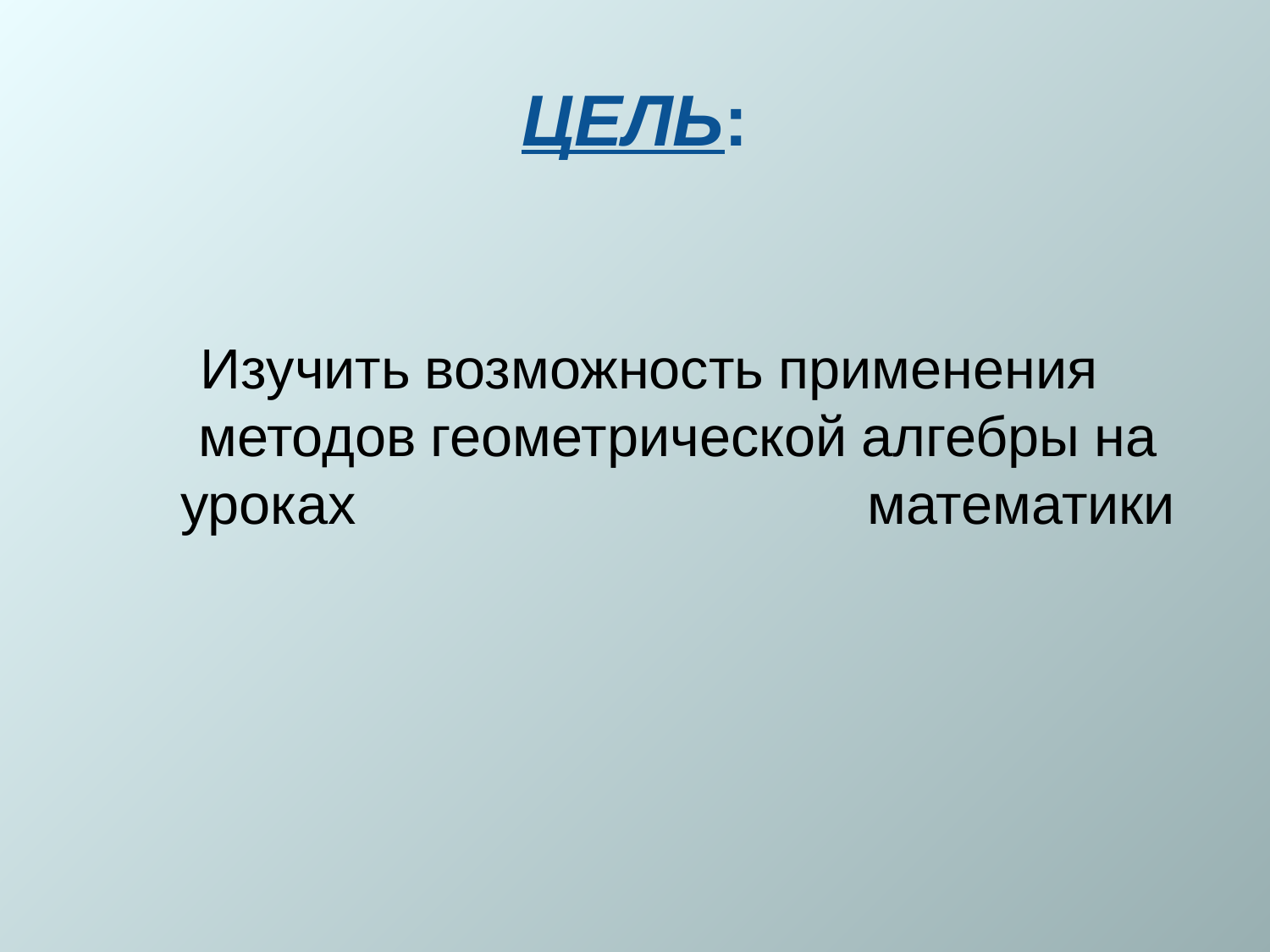

# ЦЕЛЬ:
Изучить возможность применения методов геометрической алгебры на уроках                                    математики